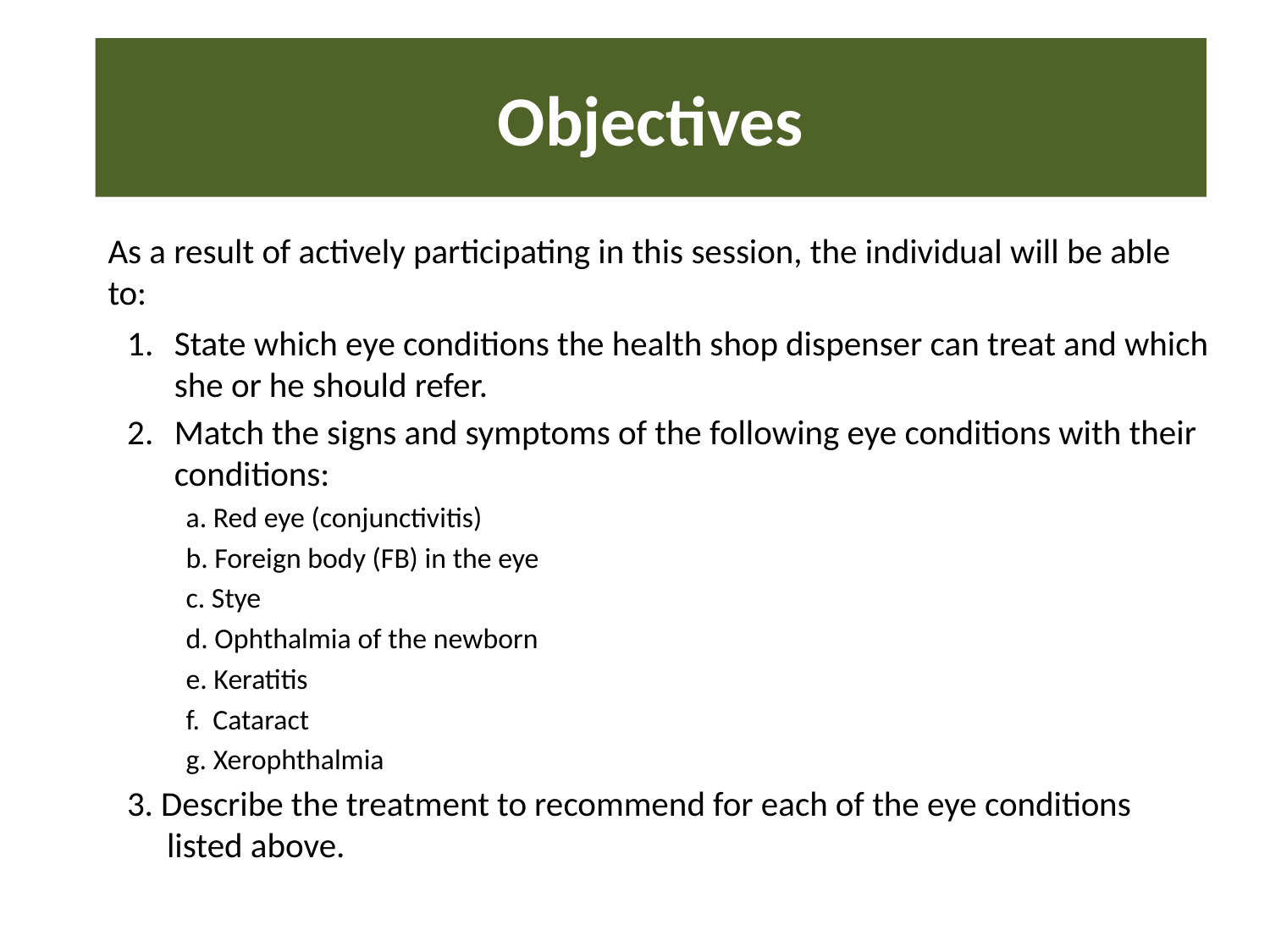

# Objectives
As a result of actively participating in this session, the individual will be able to:
State which eye conditions the health shop dispenser can treat and which she or he should refer.
Match the signs and symptoms of the following eye conditions with their conditions:
a. Red eye (conjunctivitis)
b. Foreign body (FB) in the eye
c. Stye
d. Ophthalmia of the newborn
e. Keratitis
f.  Cataract
g. Xerophthalmia
3. Describe the treatment to recommend for each of the eye conditions listed above.